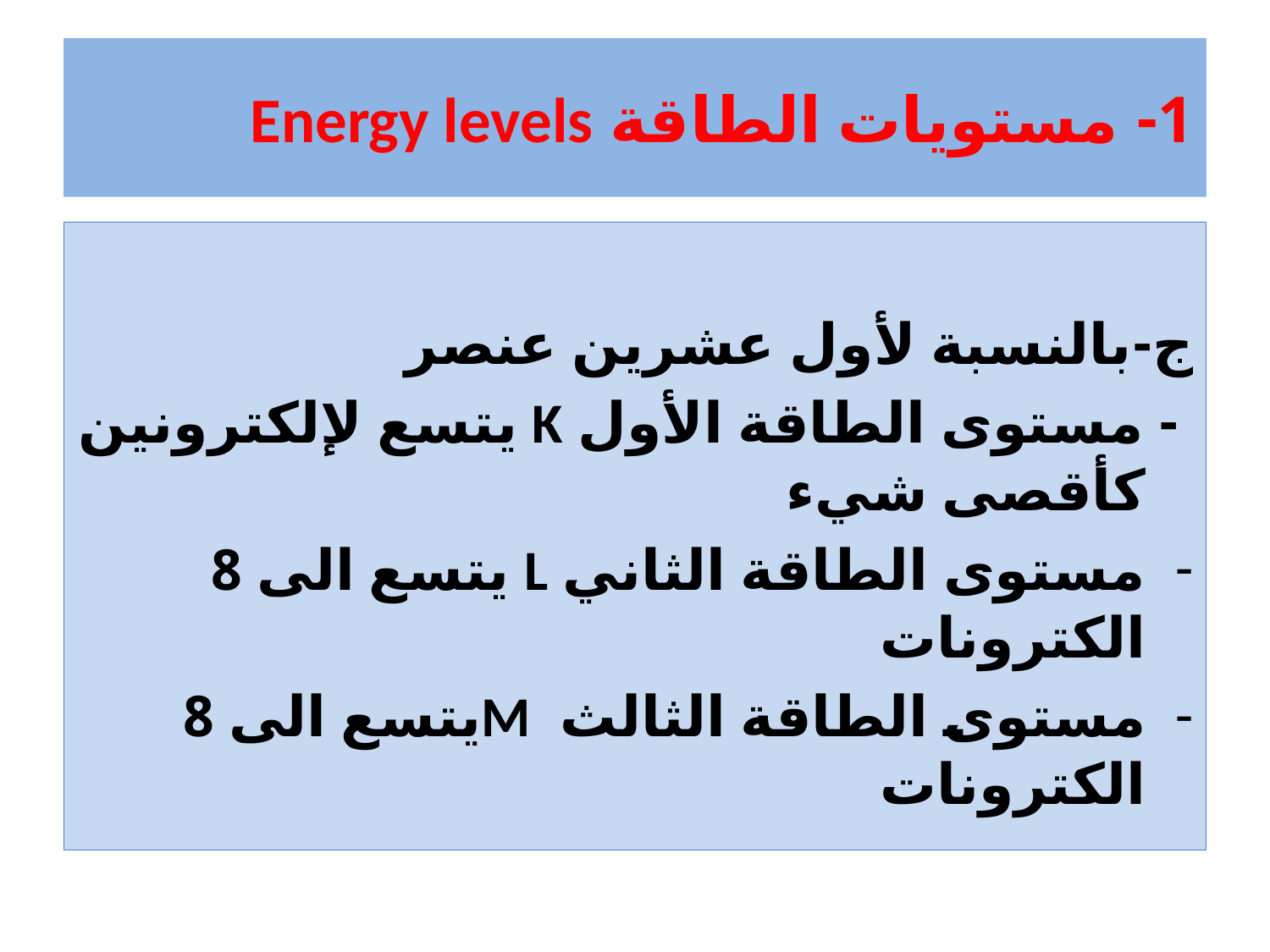

# 1- مستويات الطاقة Energy levels

ج-بالنسبة لأول عشرين عنصر
 - مستوى الطاقة الأول K يتسع لإلكترونين كأقصى شيء
مستوى الطاقة الثاني L يتسع الى 8 الكترونات
مستوى الطاقة الثالث  Mيتسع الى 8 الكترونات